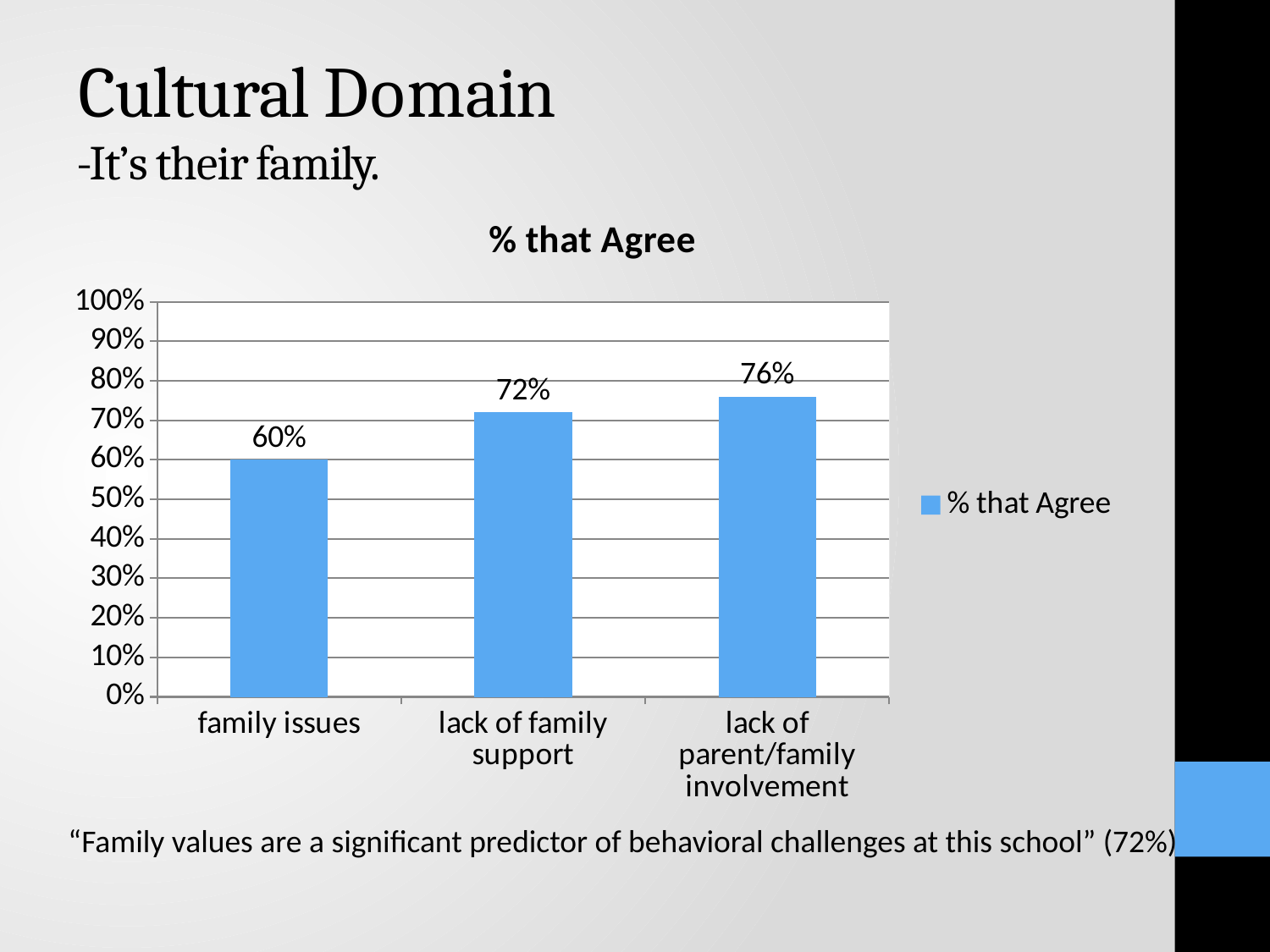

# Cultural Domain -It’s their family.

### Chart:

| Category | % that Agree |
|---|---|
| family issues | 0.6000000000000001 |
| lack of family support | 0.7200000000000001 |
| lack of parent/family involvement | 0.7600000000000001 |
“Family values are a significant predictor of behavioral challenges at this school” (72%)